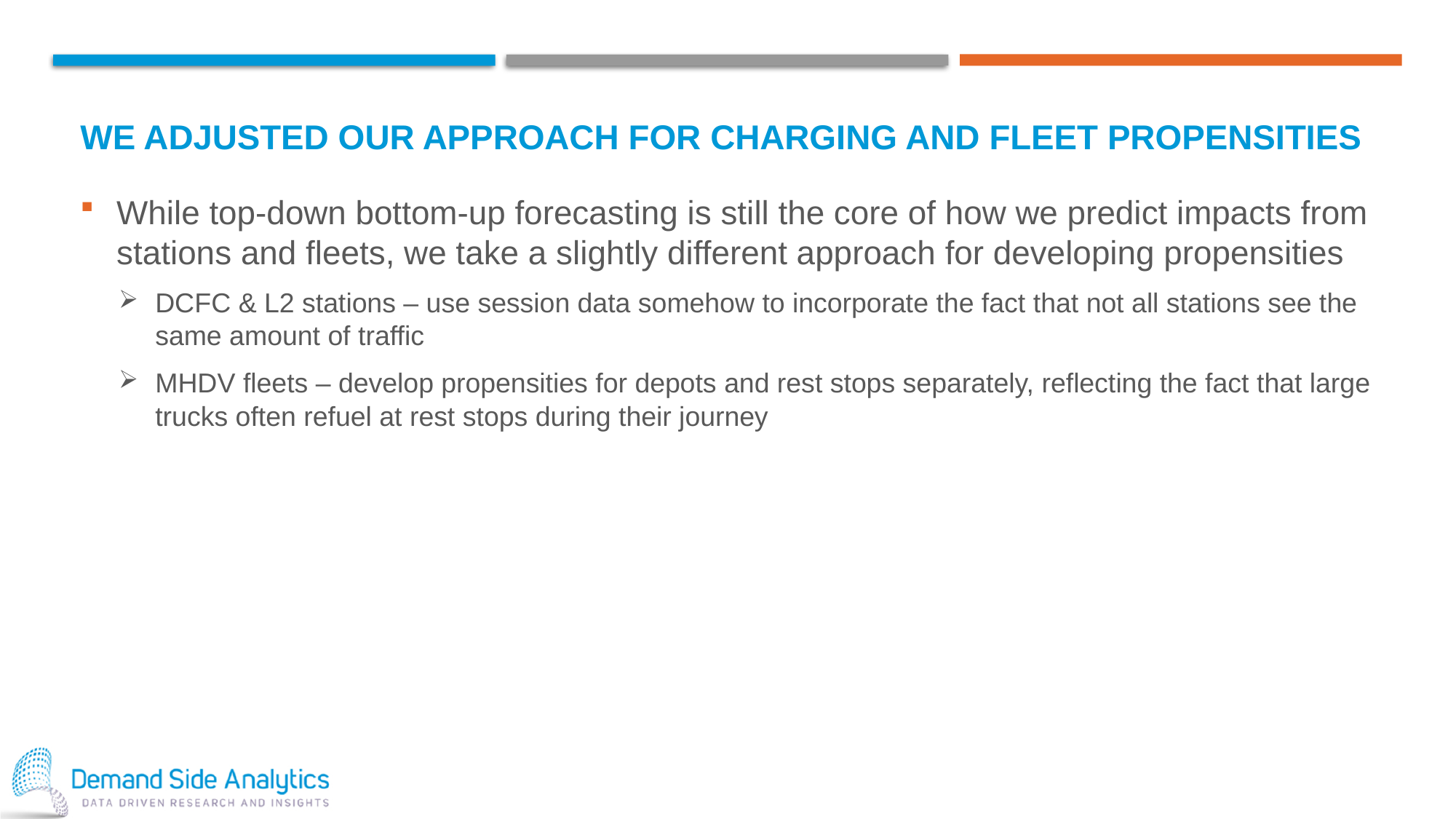

# We adjusted our approach for charging and fleet propensities
While top-down bottom-up forecasting is still the core of how we predict impacts from stations and fleets, we take a slightly different approach for developing propensities
DCFC & L2 stations – use session data somehow to incorporate the fact that not all stations see the same amount of traffic
MHDV fleets – develop propensities for depots and rest stops separately, reflecting the fact that large trucks often refuel at rest stops during their journey